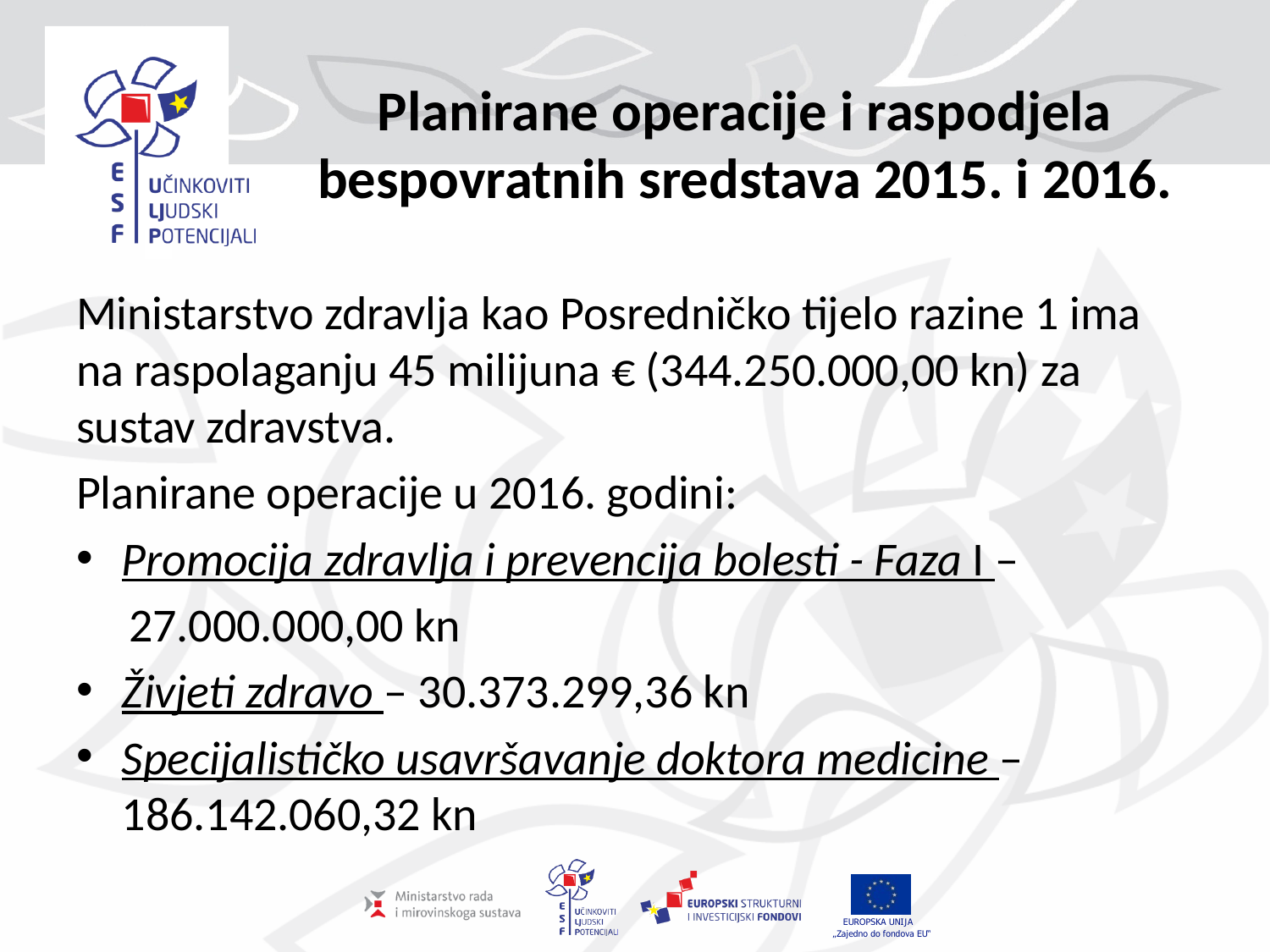

# Planirane operacije i raspodjela bespovratnih sredstava 2015. i 2016.
Ministarstvo zdravlja kao Posredničko tijelo razine 1 ima na raspolaganju 45 milijuna € (344.250.000,00 kn) za sustav zdravstva.
Planirane operacije u 2016. godini:
Promocija zdravlja i prevencija bolesti - Faza I –
     27.000.000,00 kn
Živjeti zdravo – 30.373.299,36 kn
Specijalističko usavršavanje doktora medicine –186.142.060,32 kn